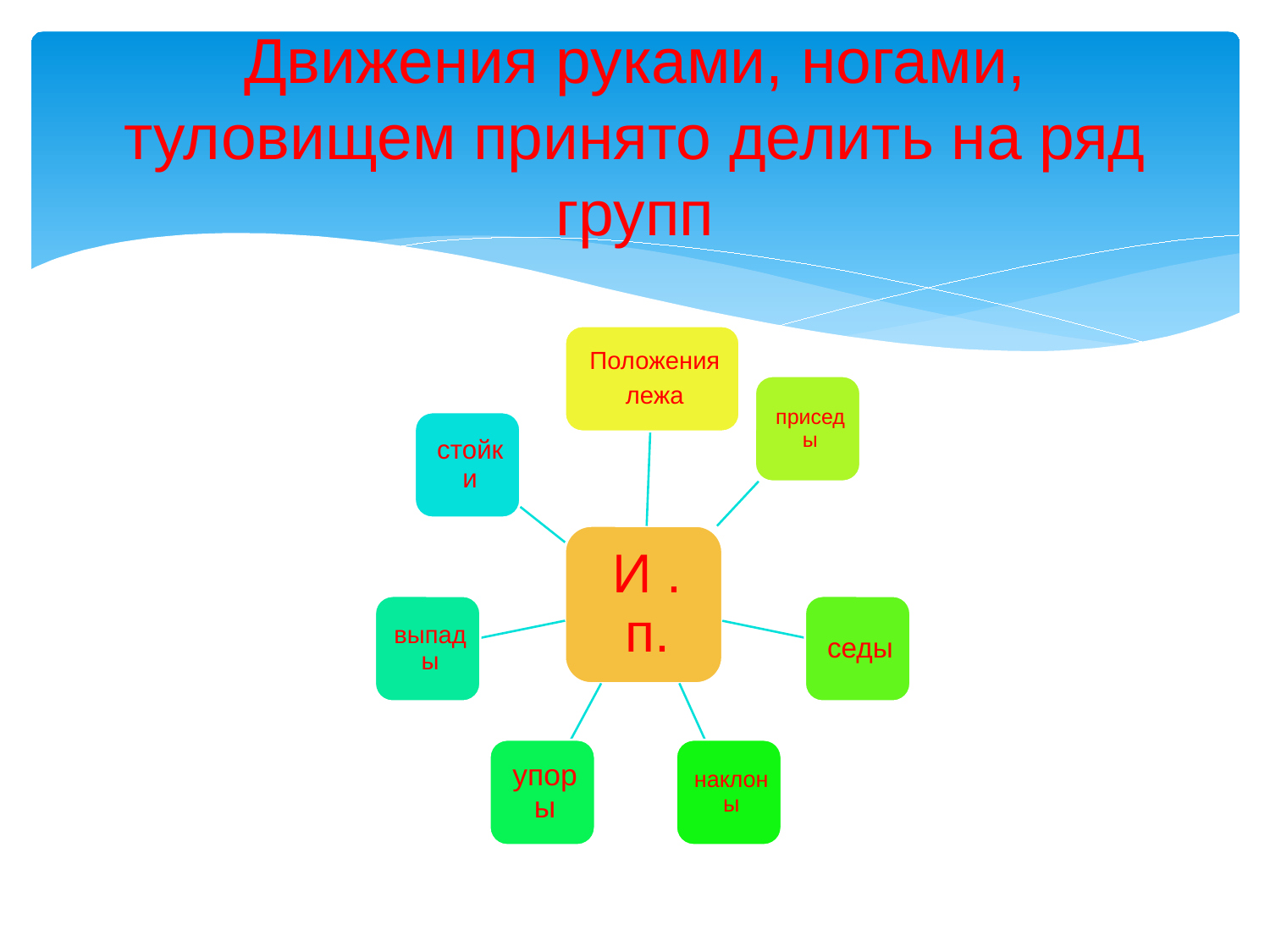

# Движения руками, ногами, туловищем принято делить на ряд групп
И . п.
Положения
лежа
приседы
седы
наклоны
упоры
выпады
стойки